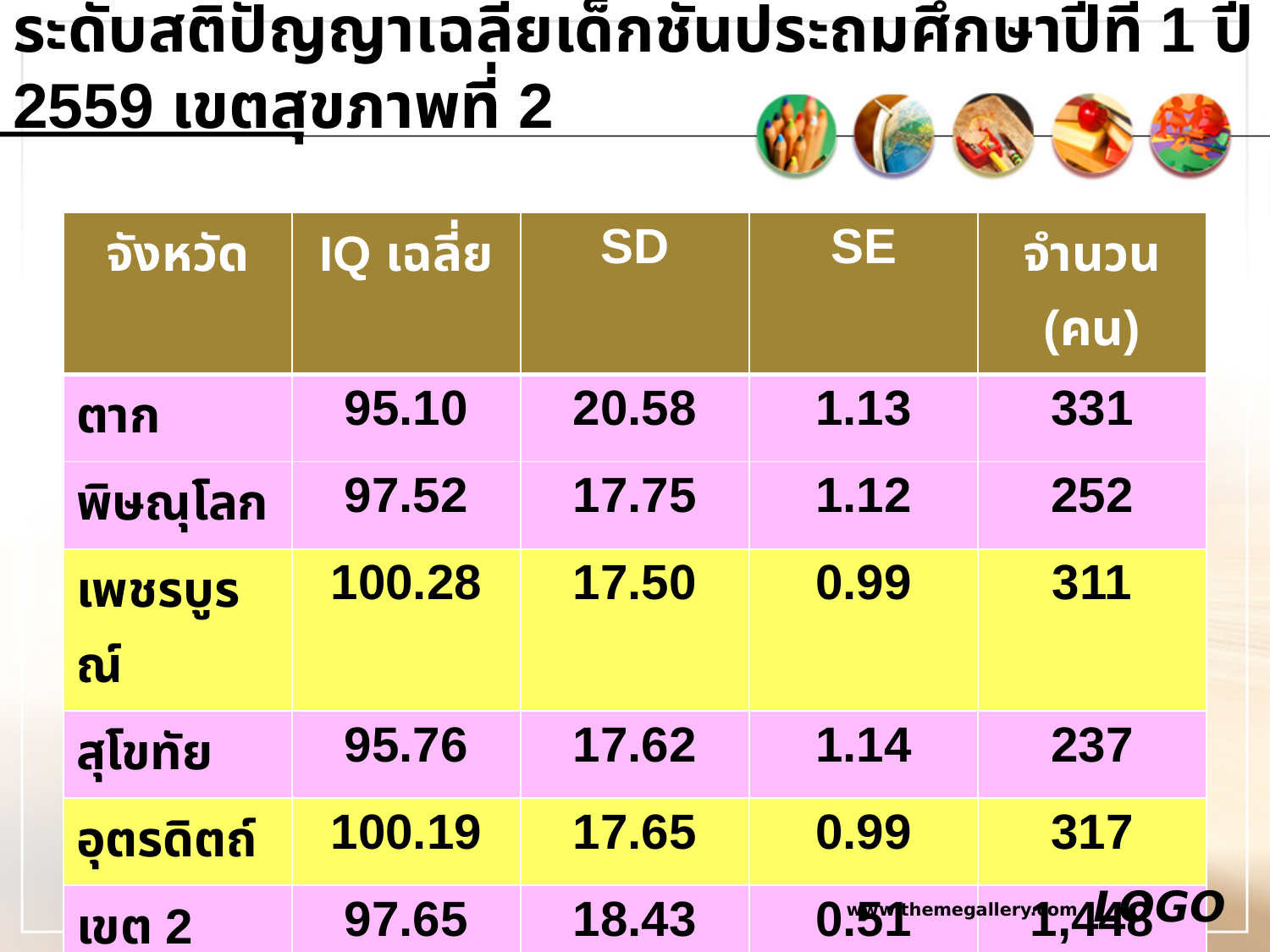

# ระดับสติปัญญาเฉลี่ยเด็กชั้นประถมศึกษาปีที่ 1 ปี 2559 เขตสุขภาพที่ 2
| จังหวัด | IQ เฉลี่ย | SD | SE | จำนวน (คน) |
| --- | --- | --- | --- | --- |
| ตาก | 95.10 | 20.58 | 1.13 | 331 |
| พิษณุโลก | 97.52 | 17.75 | 1.12 | 252 |
| เพชรบูรณ์ | 100.28 | 17.50 | 0.99 | 311 |
| สุโขทัย | 95.76 | 17.62 | 1.14 | 237 |
| อุตรดิตถ์ | 100.19 | 17.65 | 0.99 | 317 |
| เขต 2 | 97.65 | 18.43 | 0.51 | 1,448 |
LOGO
www.themegallery.com